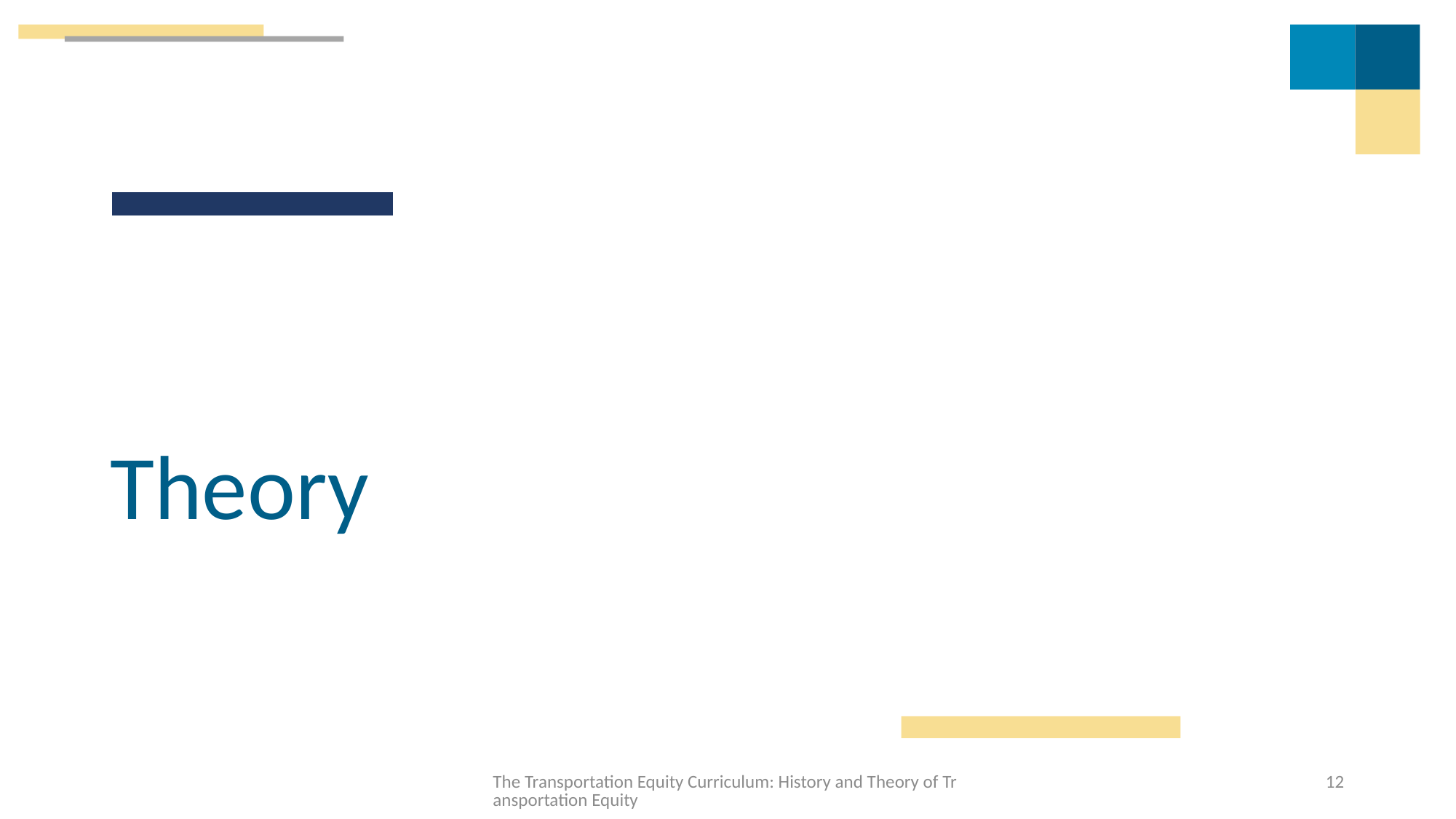

# Theory

The Transportation Equity Curriculum: History and Theory of Transportation Equity
12